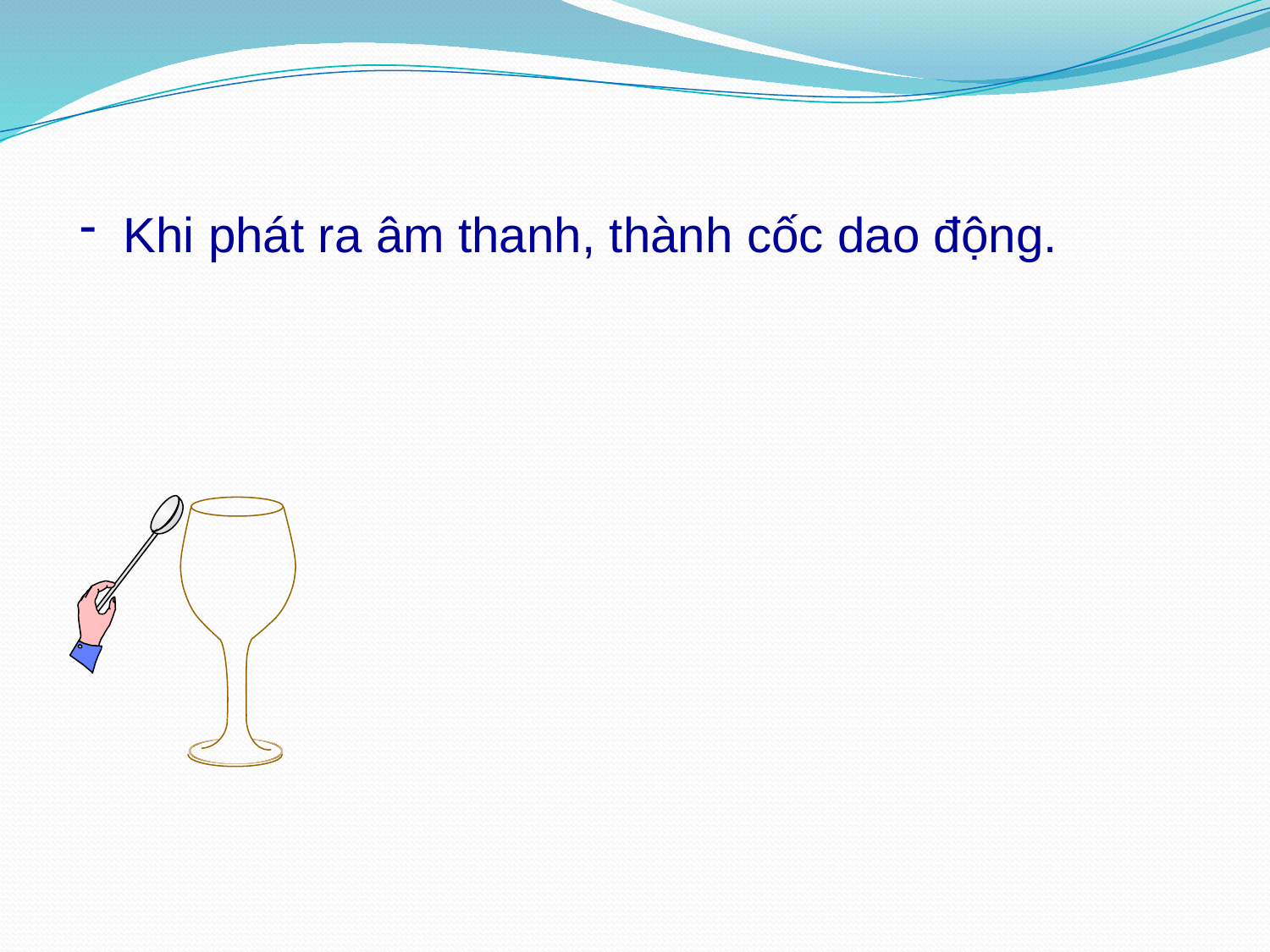

Khi phát ra âm thanh, thành cốc dao động.